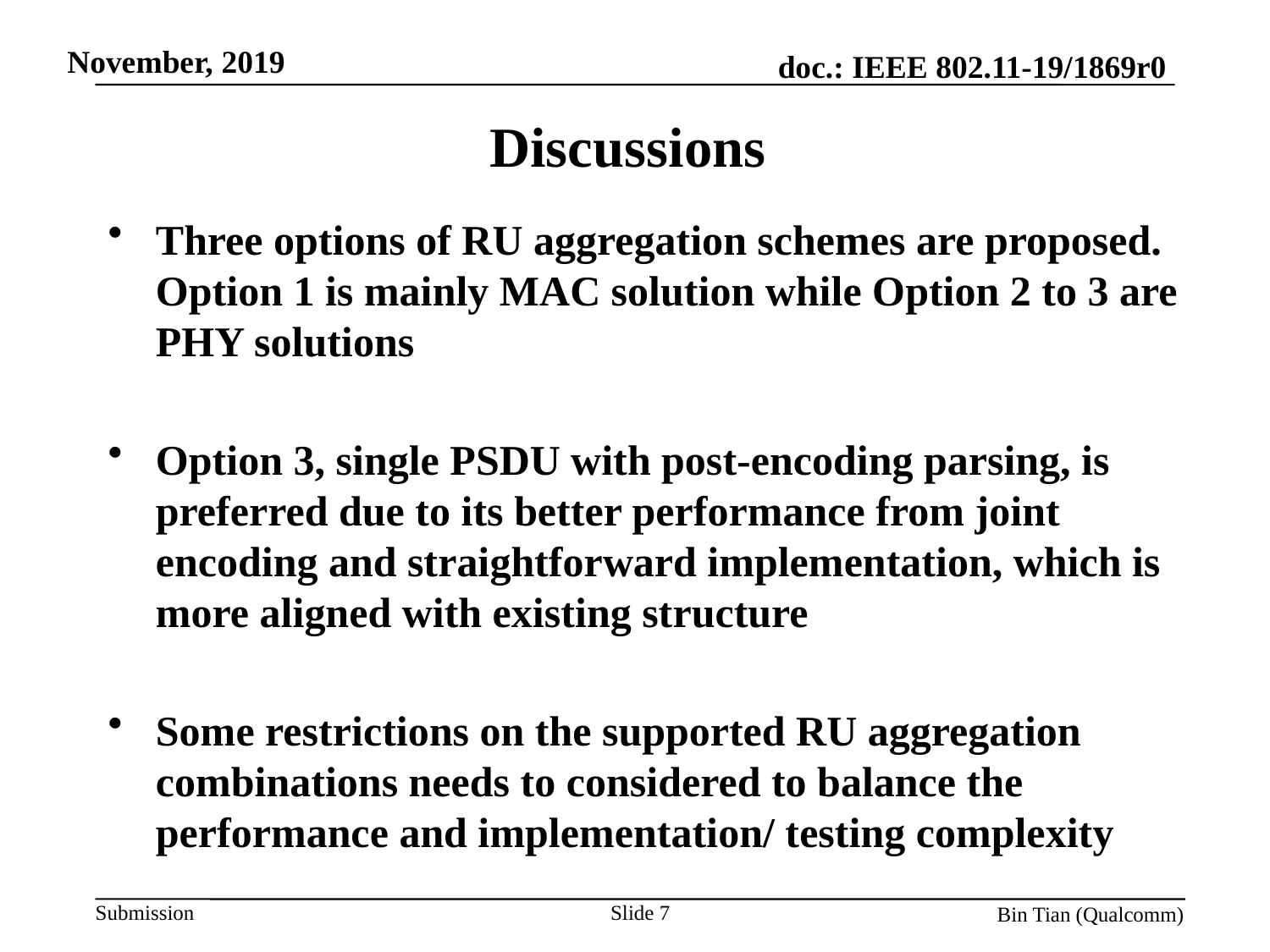

# Discussions
Three options of RU aggregation schemes are proposed.  Option 1 is mainly MAC solution while Option 2 to 3 are PHY solutions

Option 3, single PSDU with post-encoding parsing, is preferred due to its better performance from joint encoding and straightforward implementation, which is more aligned with existing structure

Some restrictions on the supported RU aggregation combinations needs to considered to balance the performance and implementation/ testing complexity

Slide 7